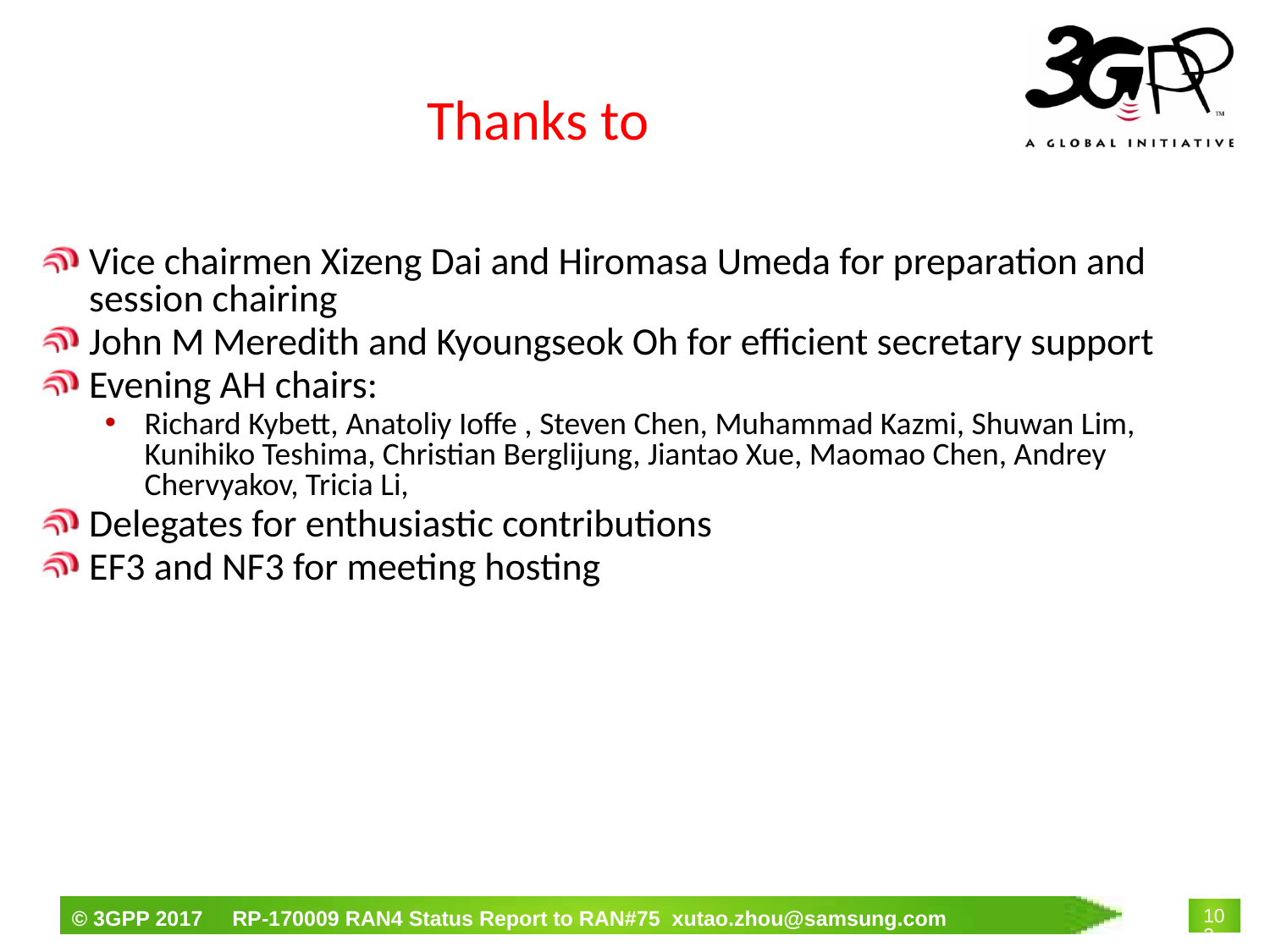

# Thanks to

Vice chairmen Xizeng Dai and Hiromasa Umeda for preparation and session chairing
John M Meredith and Kyoungseok Oh for efficient secretary support
Evening AH chairs:
Richard Kybett, Anatoliy Ioffe , Steven Chen, Muhammad Kazmi, Shuwan Lim, Kunihiko Teshima, Christian Berglijung, Jiantao Xue, Maomao Chen, Andrey Chervyakov, Tricia Li,
Delegates for enthusiastic contributions
EF3 and NF3 for meeting hosting